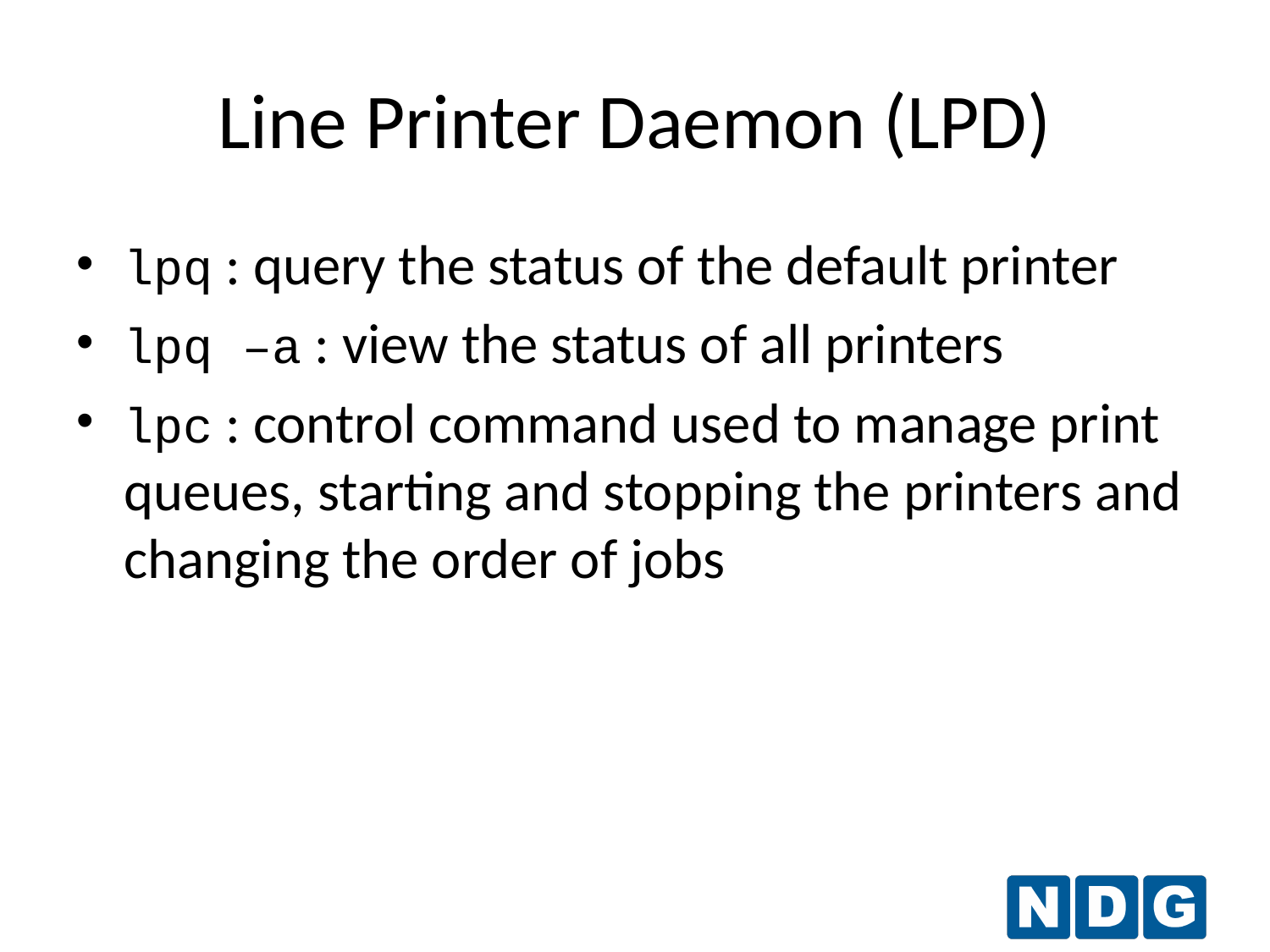

Line Printer Daemon (LPD)
lpq : query the status of the default printer
lpq –a : view the status of all printers
lpc : control command used to manage print queues, starting and stopping the printers and changing the order of jobs